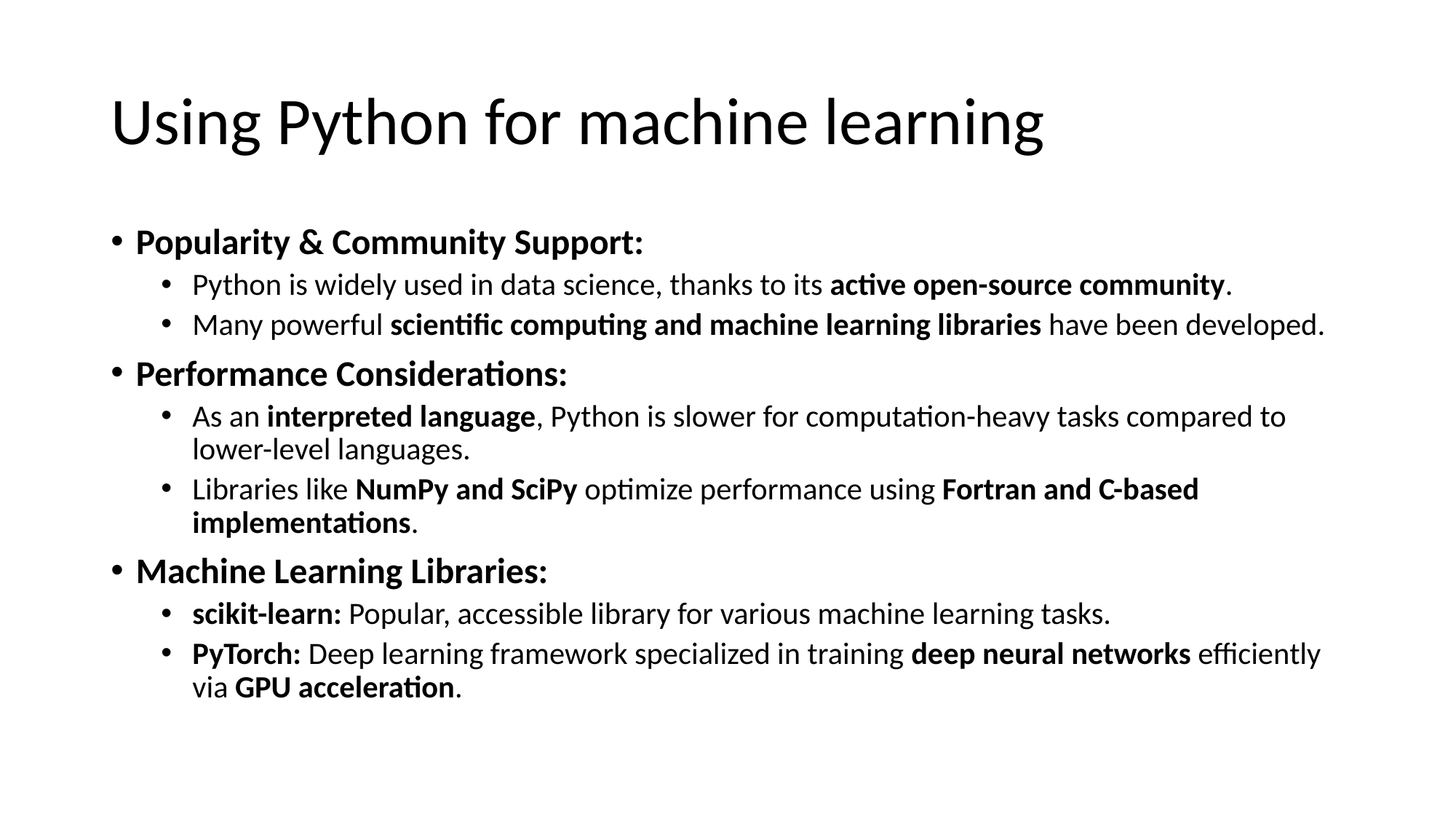

# Using Python for machine learning
Popularity & Community Support:
Python is widely used in data science, thanks to its active open-source community.
Many powerful scientific computing and machine learning libraries have been developed.
Performance Considerations:
As an interpreted language, Python is slower for computation-heavy tasks compared to lower-level languages.
Libraries like NumPy and SciPy optimize performance using Fortran and C-based implementations.
Machine Learning Libraries:
scikit-learn: Popular, accessible library for various machine learning tasks.
PyTorch: Deep learning framework specialized in training deep neural networks efficiently via GPU acceleration.